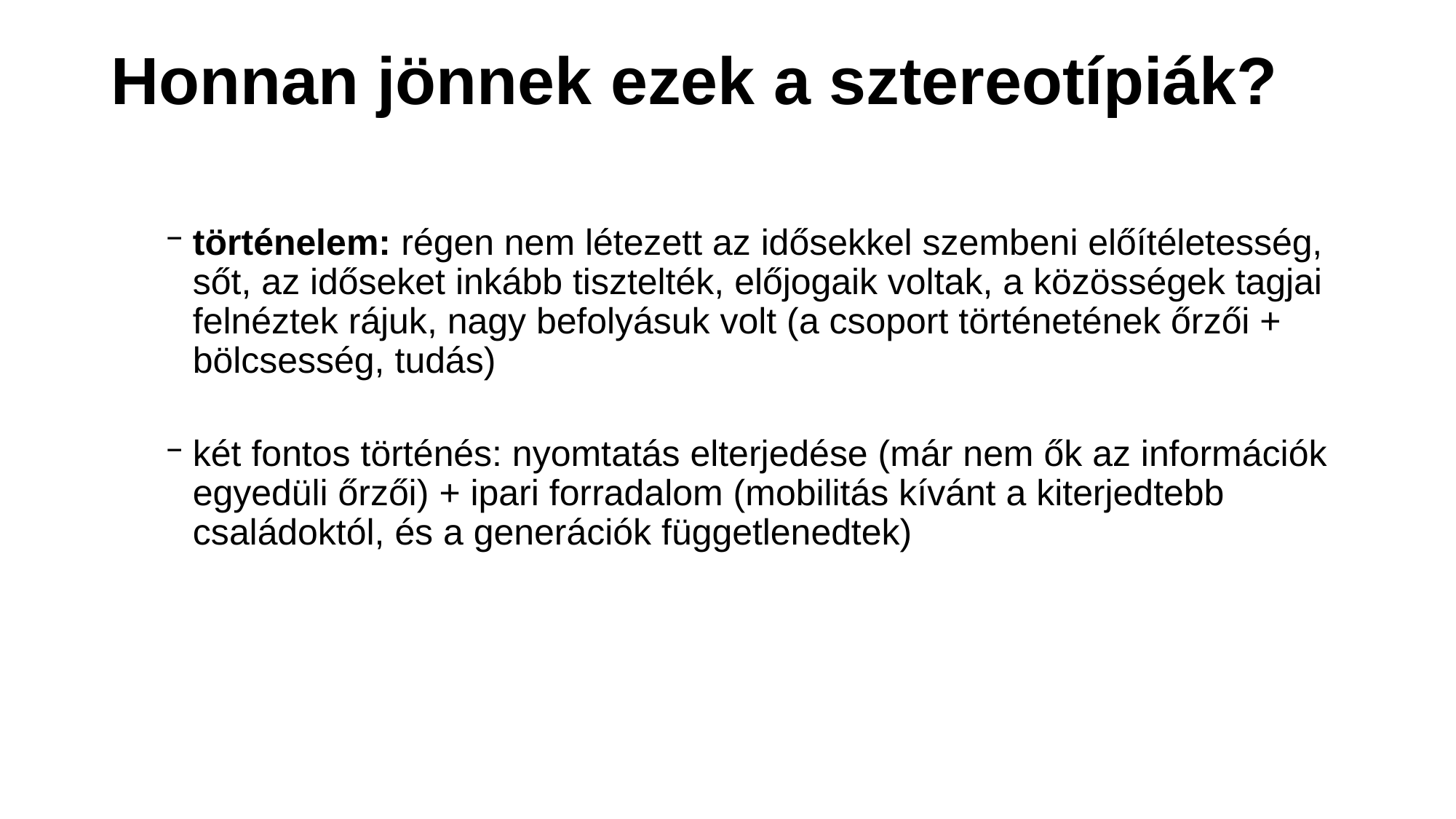

# Honnan jönnek ezek a sztereotípiák?
történelem: régen nem létezett az idősekkel szembeni előítéletesség, sőt, az időseket inkább tisztelték, előjogaik voltak, a közösségek tagjai felnéztek rájuk, nagy befolyásuk volt (a csoport történetének őrzői + bölcsesség, tudás)

két fontos történés: nyomtatás elterjedése (már nem ők az információk egyedüli őrzői) + ipari forradalom (mobilitás kívánt a kiterjedtebb családoktól, és a generációk függetlenedtek)